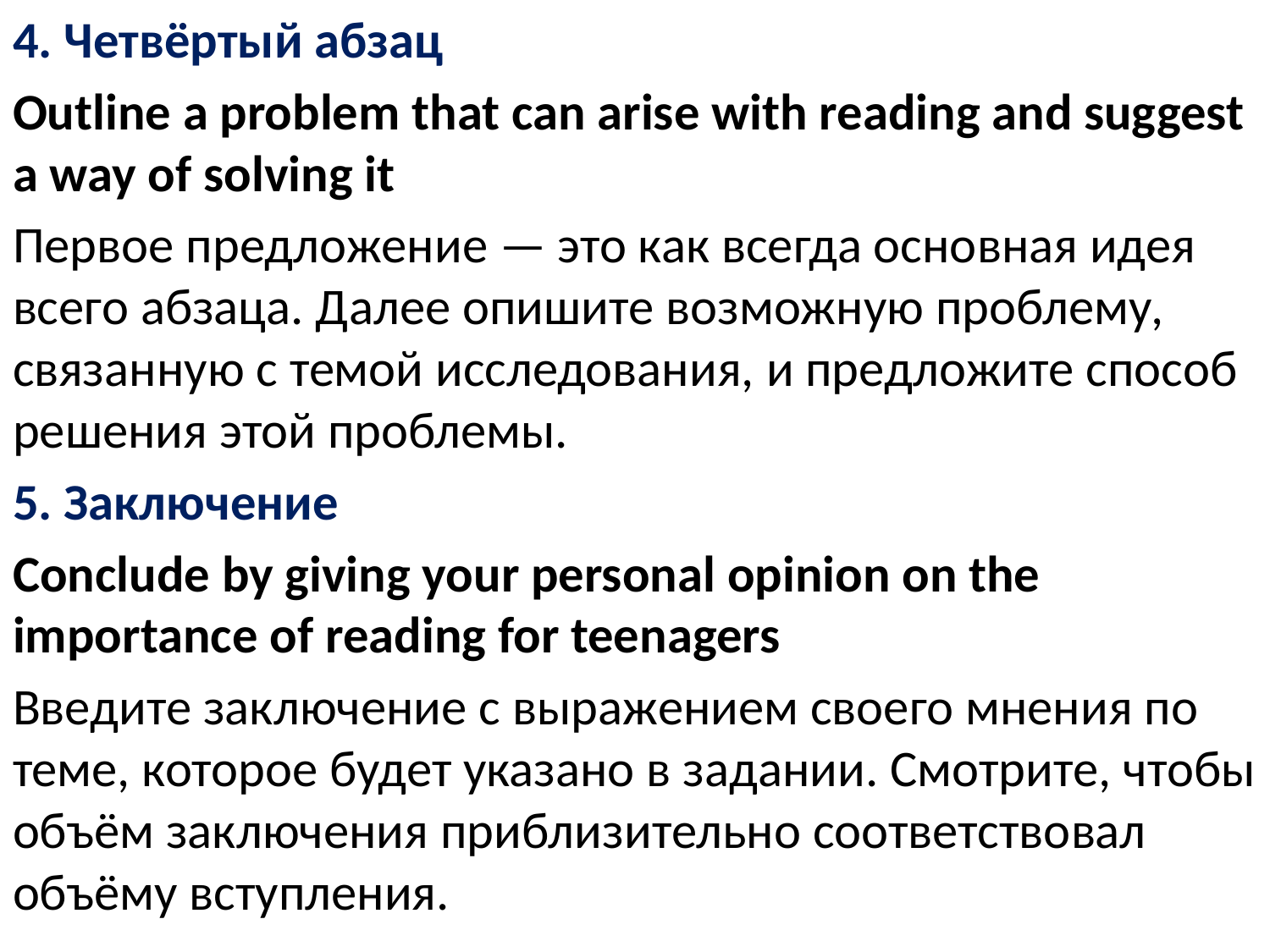

4. Четвёртый абзац
Outline a problem that can arise with reading and suggest a way of solving it
Первое предложение — это как всегда основная идея всего абзаца. Далее опишите возможную проблему, связанную с темой исследования, и предложите способ решения этой проблемы.
5. Заключение
Сonclude by giving your personal opinion on the importance of reading for teenagers
Введите заключение с выражением своего мнения по теме, которое будет указано в задании. Смотрите, чтобы объём заключения приблизительно соответствовал объёму вступления.

#